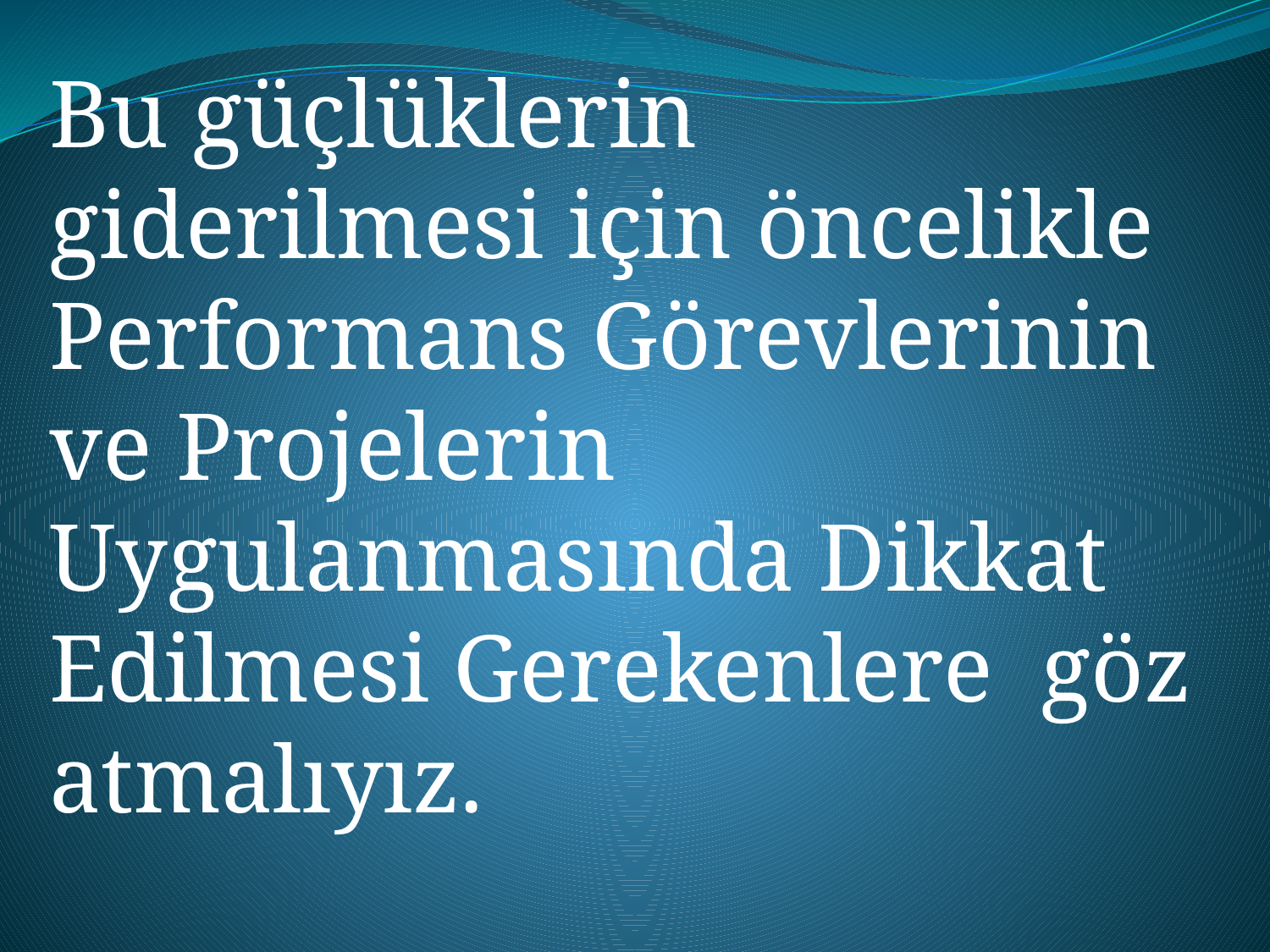

Bu güçlüklerin giderilmesi için öncelikle Performans Görevlerinin ve Projelerin Uygulanmasında Dikkat Edilmesi Gerekenlere  göz atmalıyız.